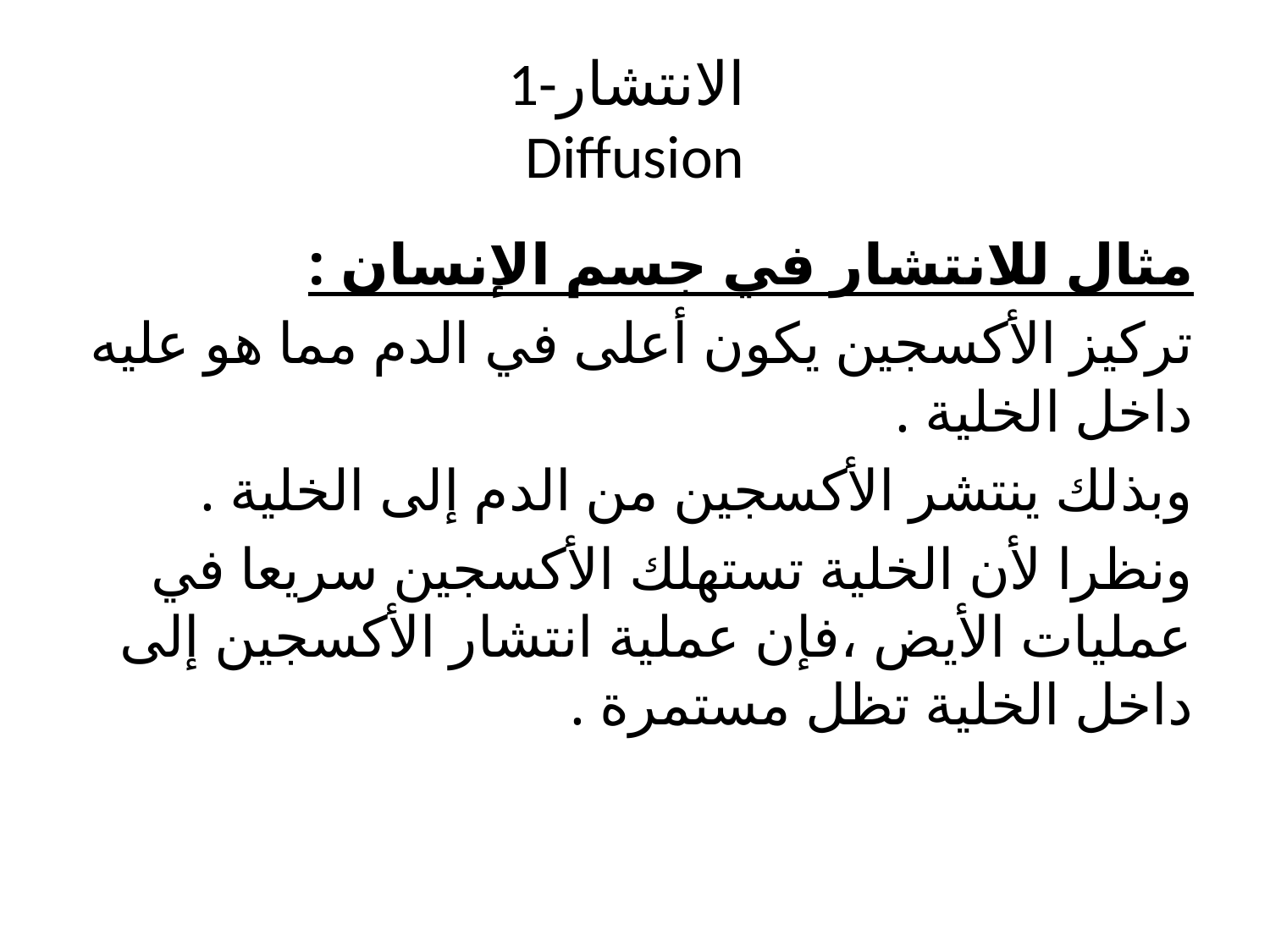

# 1-الانتشار Diffusion
مثال للانتشار في جسم الإنسان :
تركيز الأكسجين يكون أعلى في الدم مما هو عليه داخل الخلية .
وبذلك ينتشر الأكسجين من الدم إلى الخلية .
ونظرا لأن الخلية تستهلك الأكسجين سريعا في عمليات الأيض ،فإن عملية انتشار الأكسجين إلى داخل الخلية تظل مستمرة .